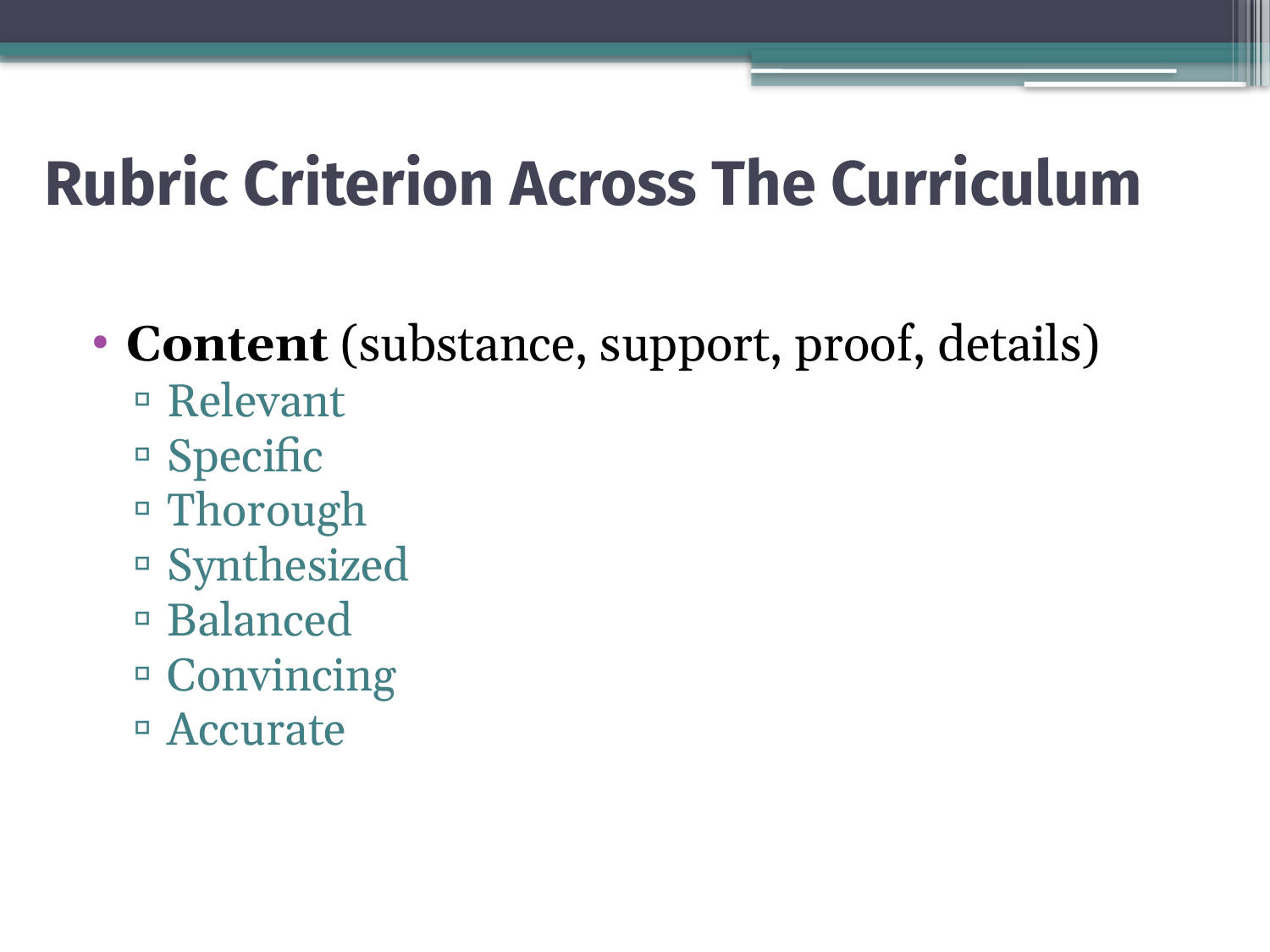

# Rubric Criterion Across The Curriculum
Content (substance, support, proof, details)
Relevant
Specific
Thorough
Synthesized
Balanced
Convincing
Accurate